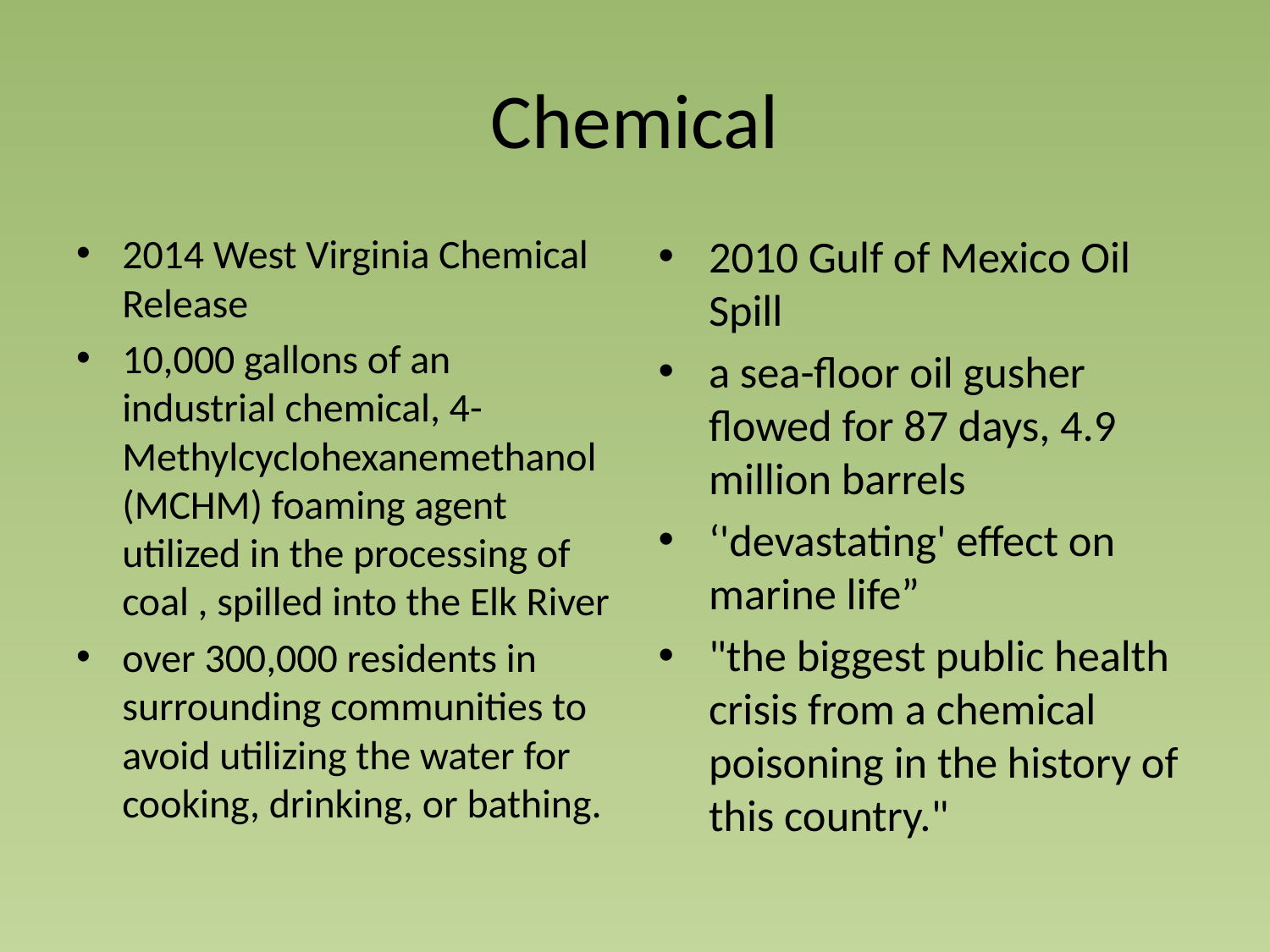

# Chemical
2014 West Virginia Chemical Release
10,000 gallons of an industrial chemical, 4-Methylcyclohexanemethanol (MCHM) foaming agent utilized in the processing of coal , spilled into the Elk River
over 300,000 residents in surrounding communities to avoid utilizing the water for cooking, drinking, or bathing.

2010 Gulf of Mexico Oil Spill
a sea-floor oil gusher flowed for 87 days, 4.9 million barrels
‘'devastating' effect on marine life”
"the biggest public health crisis from a chemical poisoning in the history of this country."